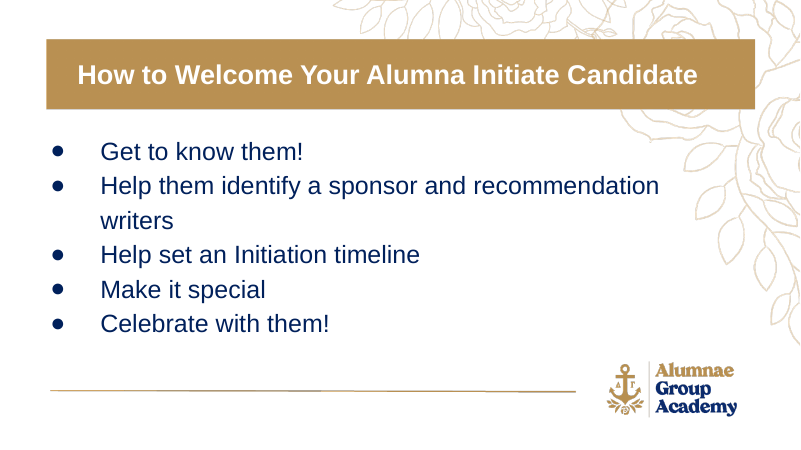

How to Welcome Your Alumna Initiate Candidate

Get to know them!
Help them identify a sponsor and recommendation writers
Help set an Initiation timeline
Make it special
Celebrate with them!